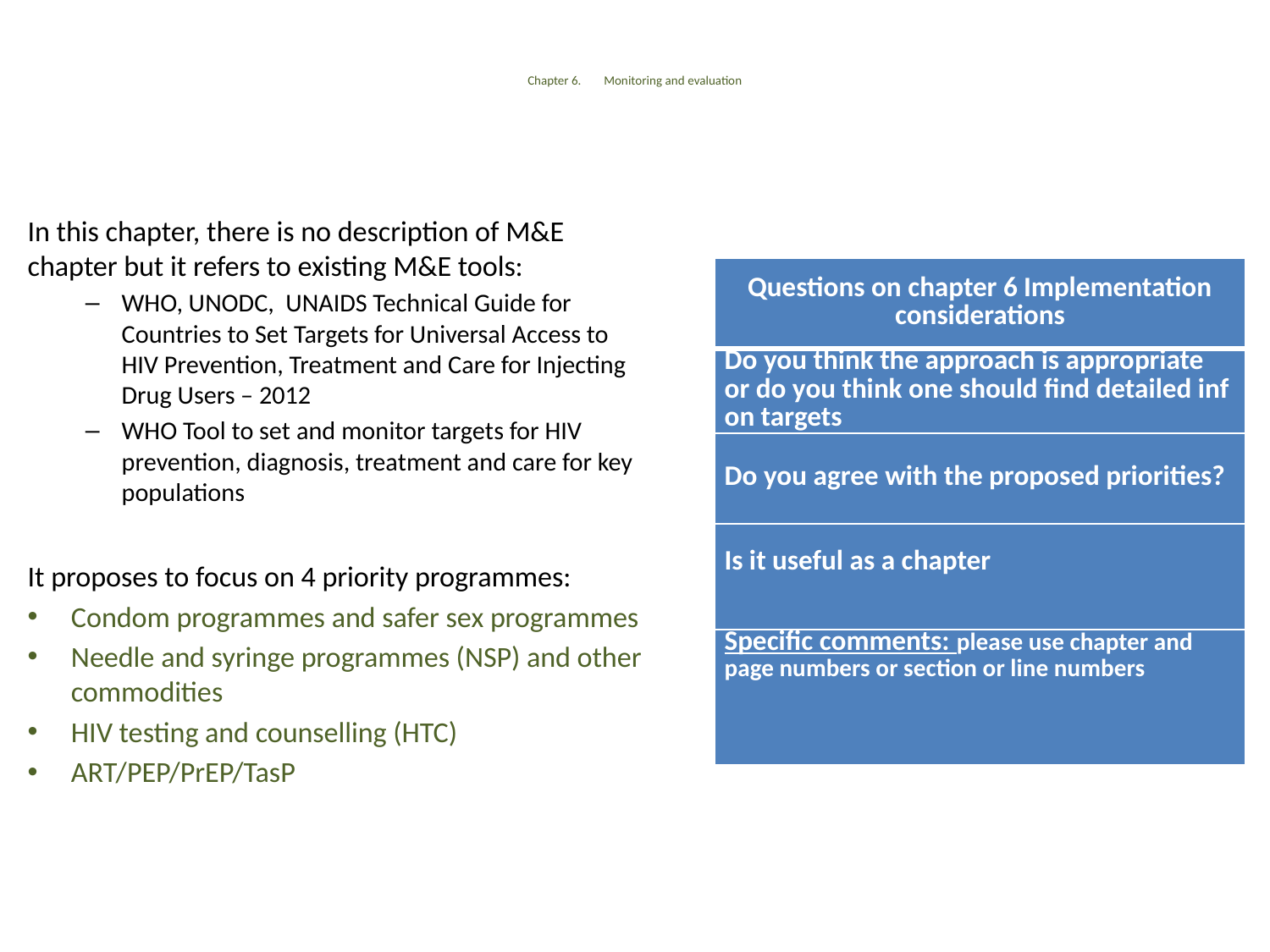

# Chapter 6.	Monitoring and evaluation
In this chapter, there is no description of M&E chapter but it refers to existing M&E tools:
WHO, UNODC,  UNAIDS Technical Guide for Countries to Set Targets for Universal Access to HIV Prevention, Treatment and Care for Injecting Drug Users – 2012
WHO Tool to set and monitor targets for HIV prevention, diagnosis, treatment and care for key populations

It proposes to focus on 4 priority programmes:
Condom programmes and safer sex programmes
Needle and syringe programmes (NSP) and other commodities
HIV testing and counselling (HTC)
ART/PEP/PrEP/TasP

| Questions on chapter 6 Implementation considerations |
| --- |
| Do you think the approach is appropriate or do you think one should find detailed inf on targets |
| Do you agree with the proposed priorities? |
| Is it useful as a chapter |
| Specific comments: please use chapter and page numbers or section or line numbers |